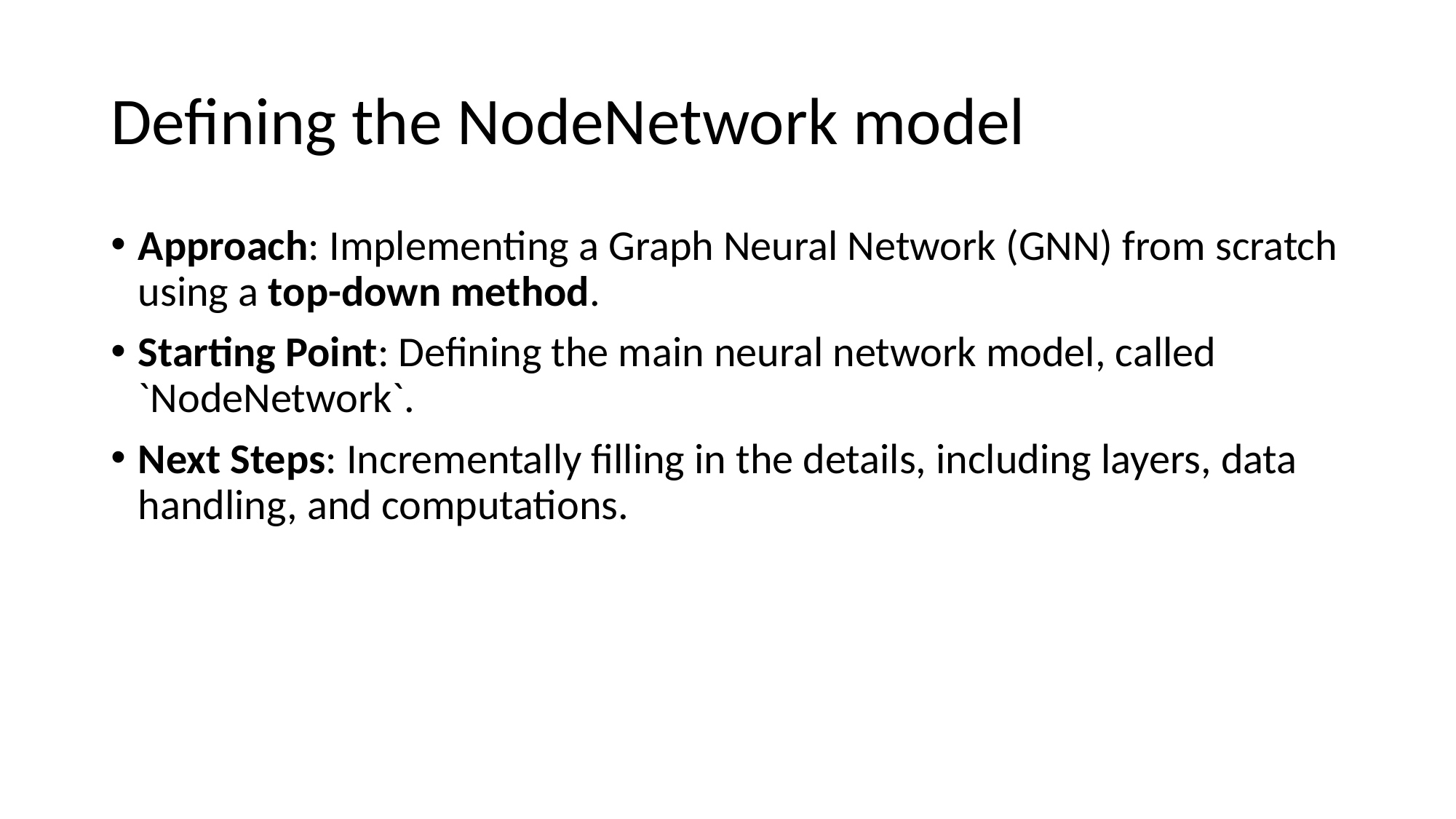

# Defining the NodeNetwork model
Approach: Implementing a Graph Neural Network (GNN) from scratch using a top-down method.
Starting Point: Defining the main neural network model, called `NodeNetwork`.
Next Steps: Incrementally filling in the details, including layers, data handling, and computations.